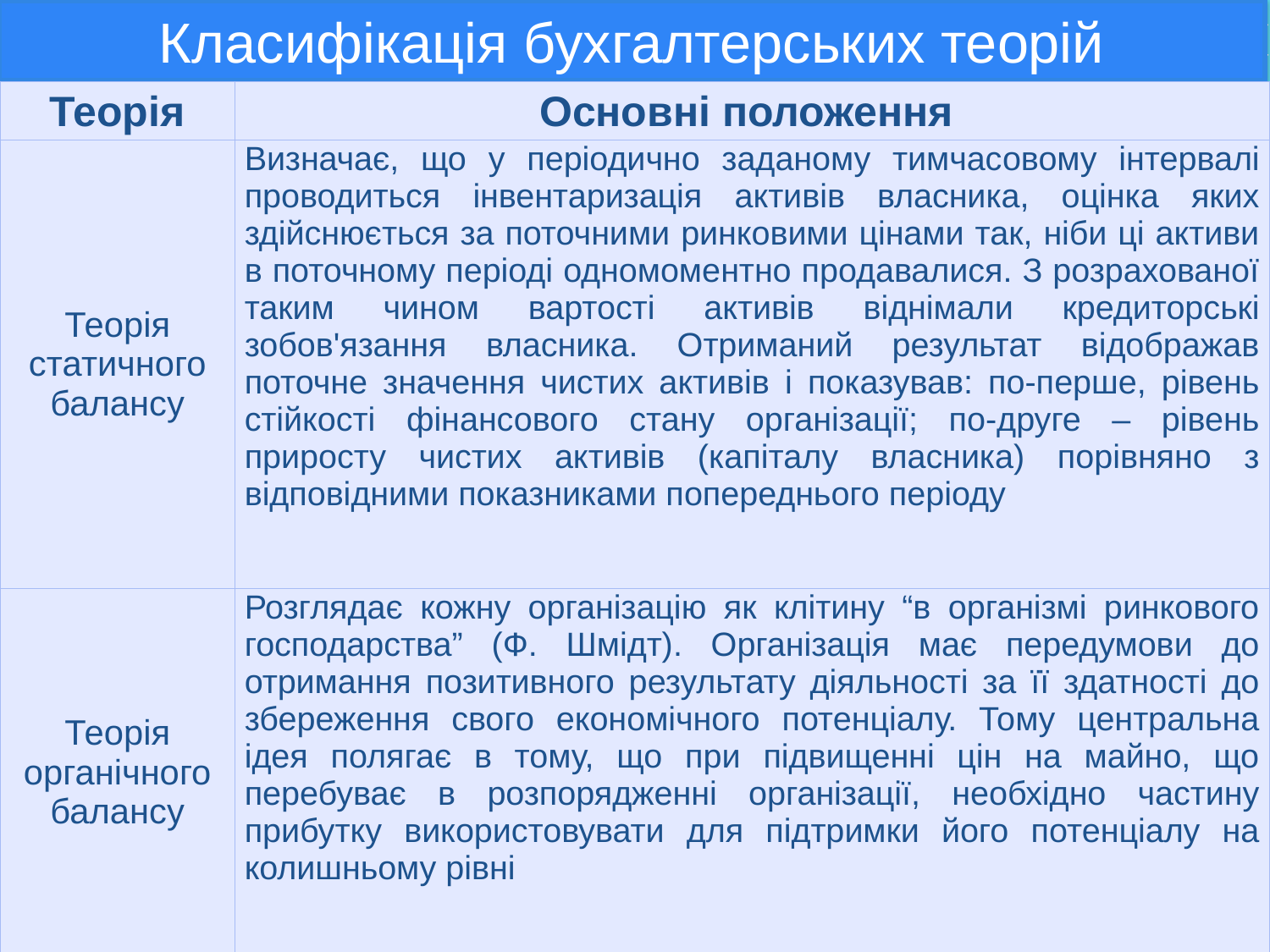

Класифікація бухгалтерських теорій
| Теорія | Основні положення |
| --- | --- |
| Теорія статичного балансу | Визначає, що у періодично заданому тимчасовому інтервалі проводиться інвентаризація активів власника, оцінка яких здійснюється за поточними ринковими цінами так, ніби ці активи в поточному періоді одномоментно продавалися. З розрахованої таким чином вартості активів віднімали кредиторські зобов'язання власника. Отриманий результат відображав поточне значення чистих активів і показував: по-перше, рівень стійкості фінансового стану організації; по-друге – рівень приросту чистих активів (капіталу власника) порівняно з відповідними показниками попереднього періоду |
| Теорія органічного балансу | Розглядає кожну організацію як клітину “в організмі ринкового господарства” (Ф. Шмідт). Організація має передумови до отримання позитивного результату діяльності за її здатності до збереження свого економічного потенціалу. Тому центральна ідея полягає в тому, що при підвищенні цін на майно, що перебуває в розпорядженні організації, необхідно частину прибутку використовувати для підтримки його потенціалу на колишньому рівні |